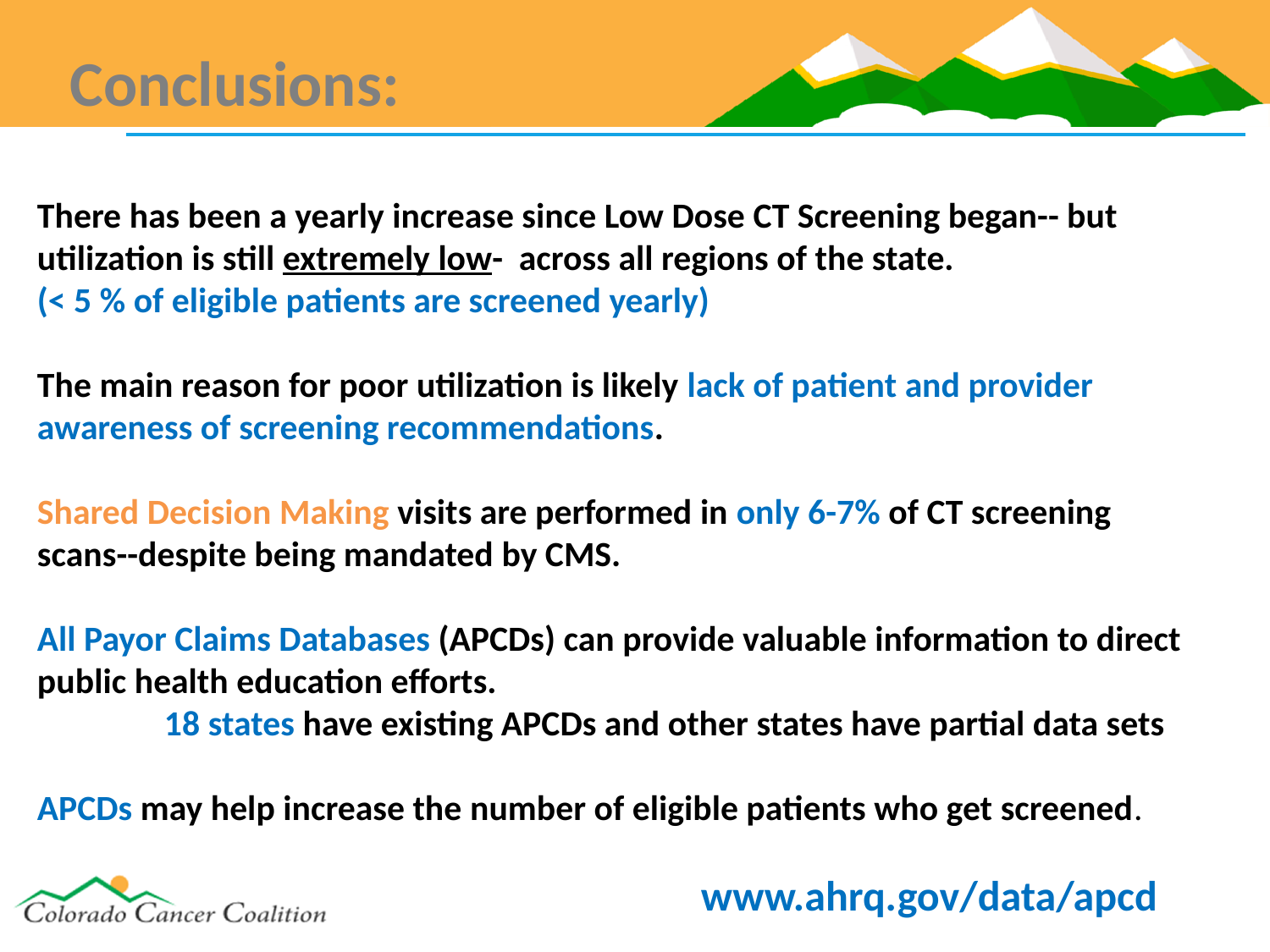

Conclusions:

There has been a yearly increase since Low Dose CT Screening began-- but utilization is still extremely low-  across all regions of the state.
(< 5 % of eligible patients are screened yearly)

The main reason for poor utilization is likely lack of patient and provider awareness of screening recommendations.

Shared Decision Making visits are performed in only 6-7% of CT screening scans--despite being mandated by CMS.

All Payor Claims Databases (APCDs) can provide valuable information to direct public health education efforts.
	18 states have existing APCDs and other states have partial data sets

APCDs may help increase the number of eligible patients who get screened.

www.ahrq.gov/data/apcd